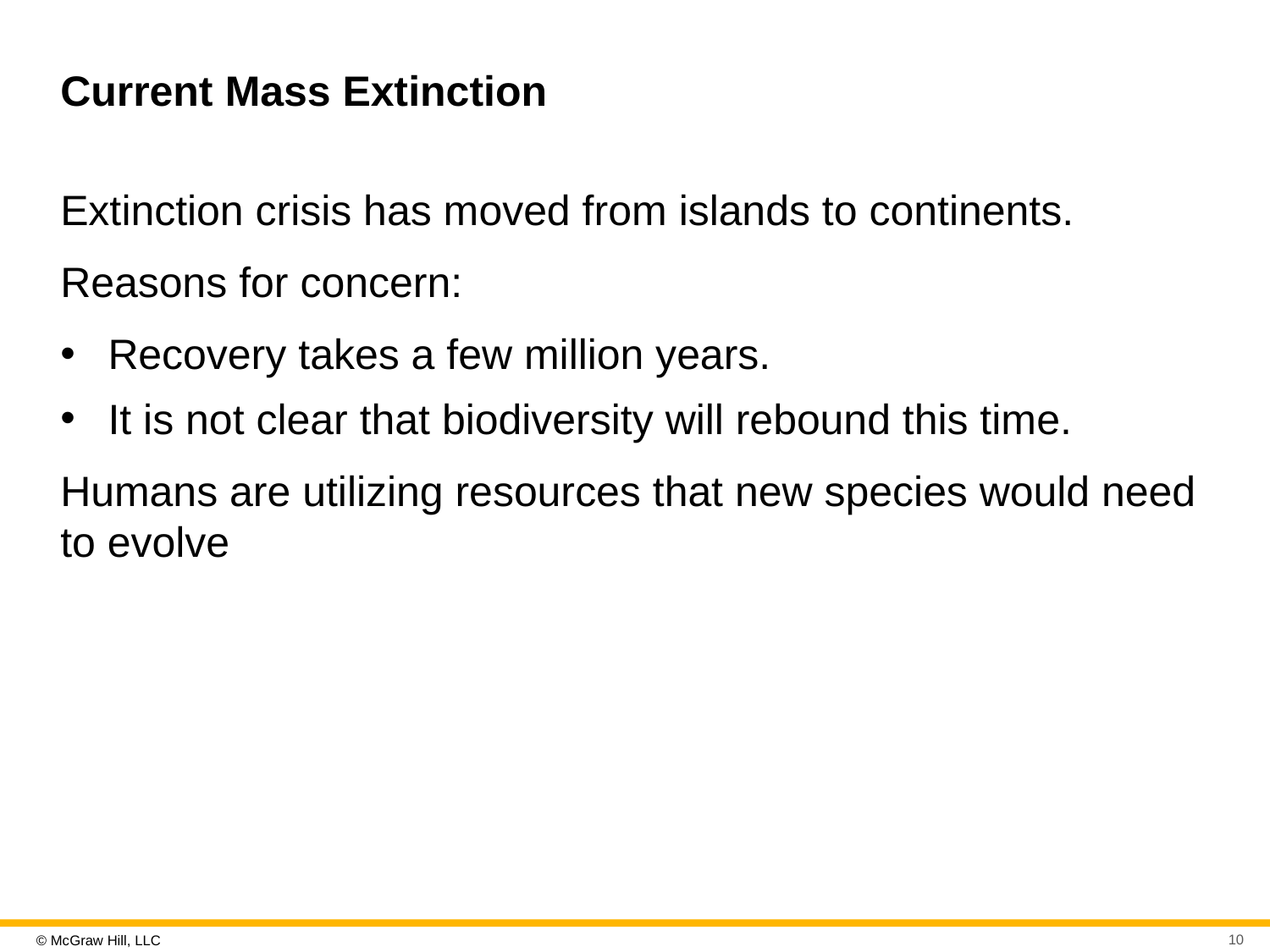

# Current Mass Extinction
Extinction crisis has moved from islands to continents.
Reasons for concern:
Recovery takes a few million years.
It is not clear that biodiversity will rebound this time.
Humans are utilizing resources that new species would need to evolve
10